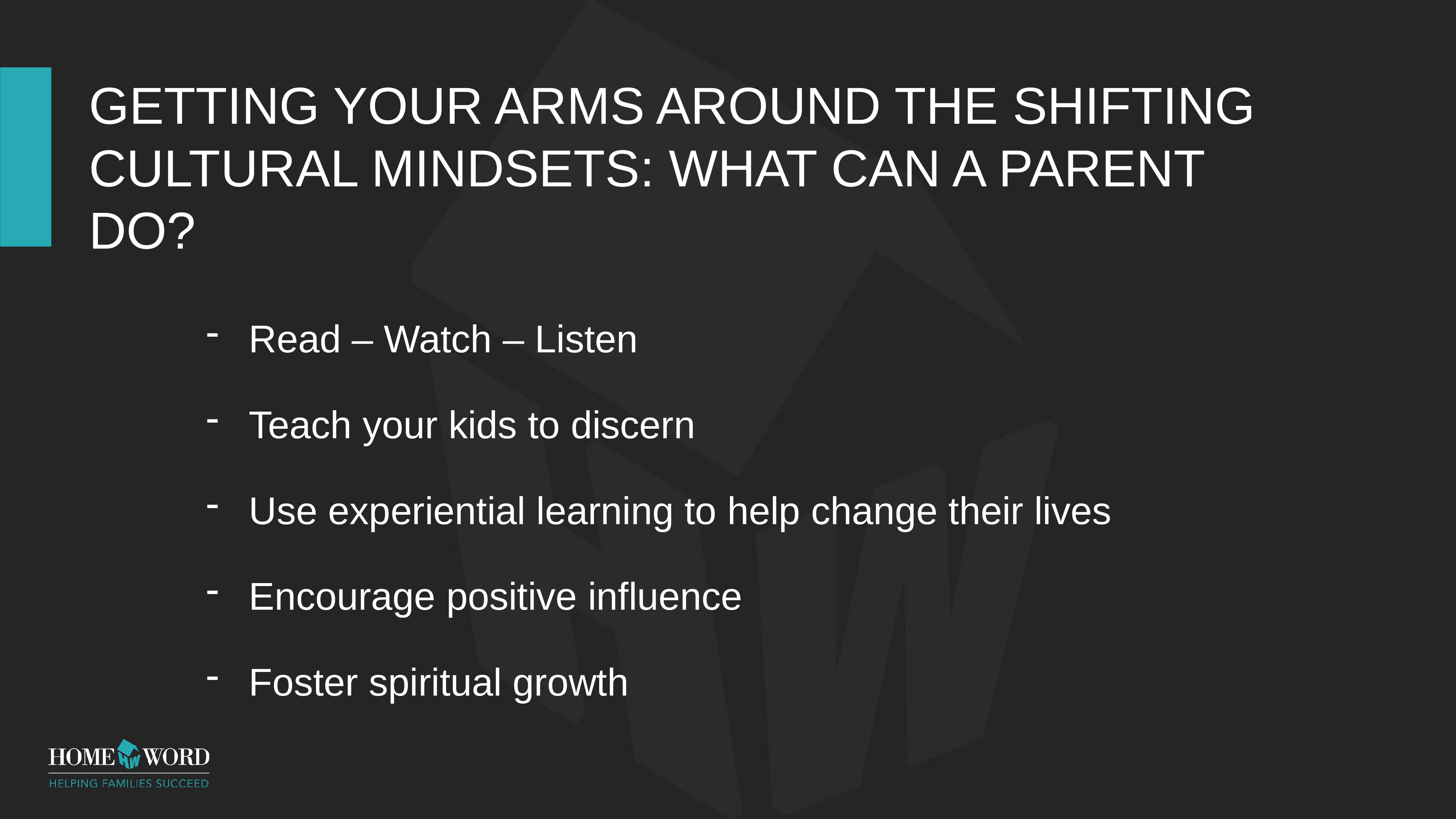

# Getting Your Arms around the Shifting Cultural Mindsets: What can a parent do?
Read – Watch – Listen
Teach your kids to discern
Use experiential learning to help change their lives
Encourage positive influence
Foster spiritual growth